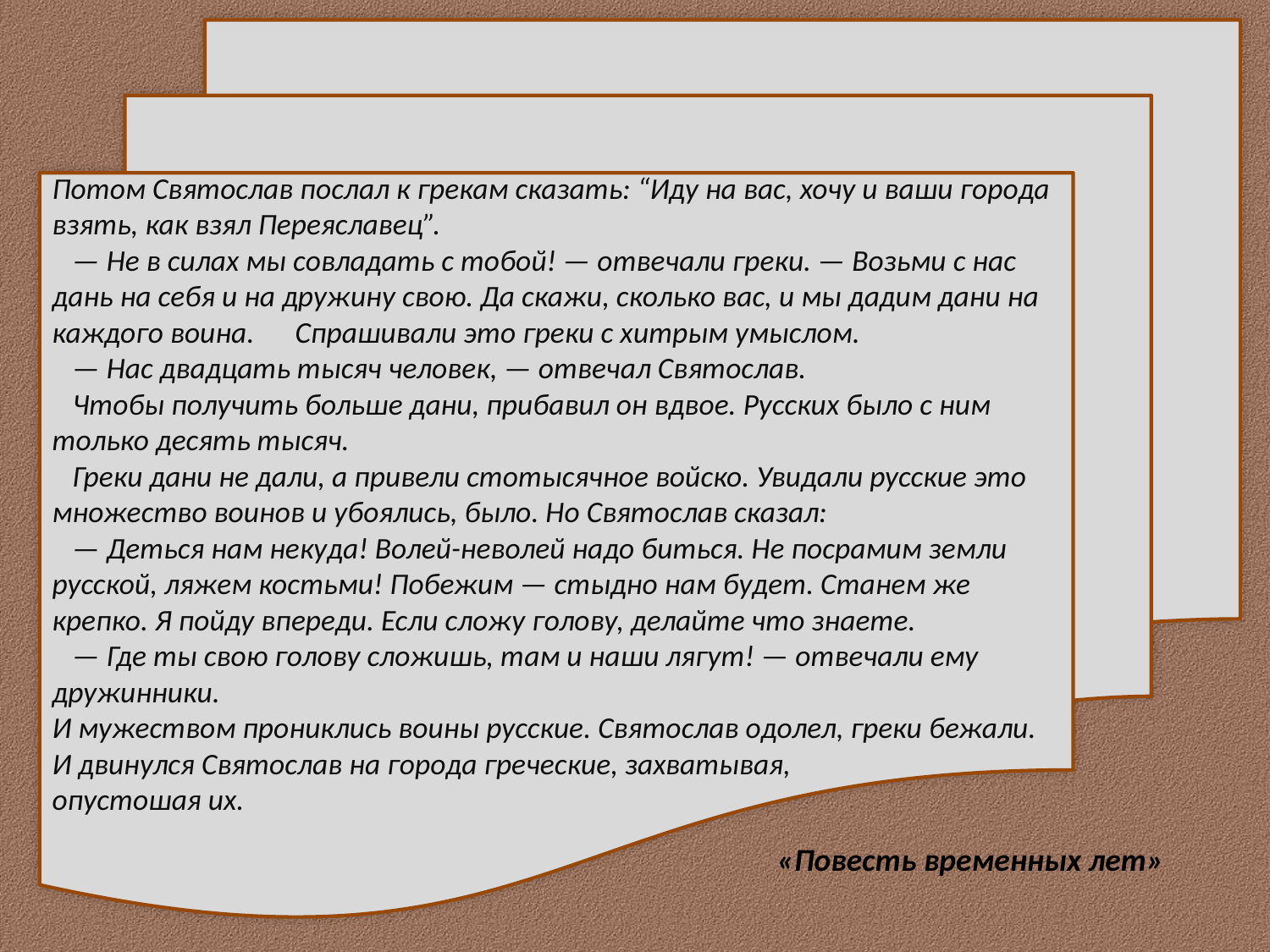

Потом Святослав послал к грекам сказать: “Иду на вас, хочу и ваши города взять, как взял Переяславец”.
   — Не в силах мы совладать с тобой! — отвечали греки. — Возьми с нас дань на себя и на дружину свою. Да скажи, сколько вас, и мы дадим дани на каждого воина.      Спрашивали это греки с хитрым умыслом.
   — Нас двадцать тысяч человек, — отвечал Святослав.
   Чтобы получить больше дани, прибавил он вдвое. Русских было с ним только десять тысяч.
   Греки дани не дали, а привели стотысячное войско. Увидали русские это множество воинов и убоялись, было. Но Святослав сказал:
   — Деться нам некуда! Волей-неволей надо биться. Не посрамим земли русской, ляжем костьми! Побежим — стыдно нам будет. Станем же крепко. Я пойду впереди. Если сложу голову, делайте что знаете.
   — Где ты свою голову сложишь, там и наши лягут! — отвечали ему дружинники.
И мужеством прониклись воины русские. Святослав одолел, греки бежали. И двинулся Святослав на города греческие, захватывая,
опустошая их.
#
«Повесть временных лет»
www.sliderpoint.org